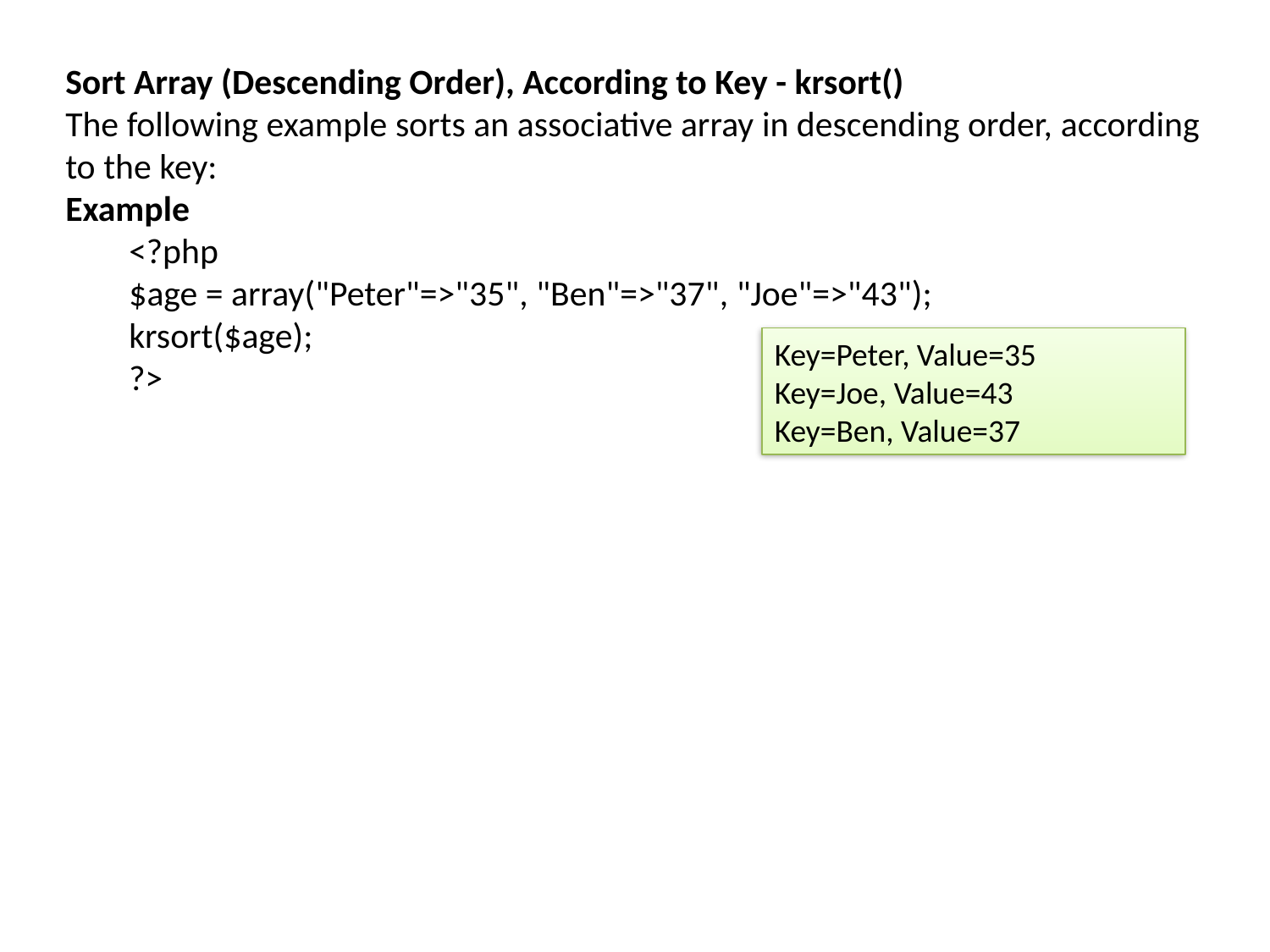

Sort Array (Descending Order), According to Key - krsort()
The following example sorts an associative array in descending order, according to the key:
Example
<?php
$age = array("Peter"=>"35", "Ben"=>"37", "Joe"=>"43");
krsort($age);
?>
Key=Peter, Value=35
Key=Joe, Value=43
Key=Ben, Value=37